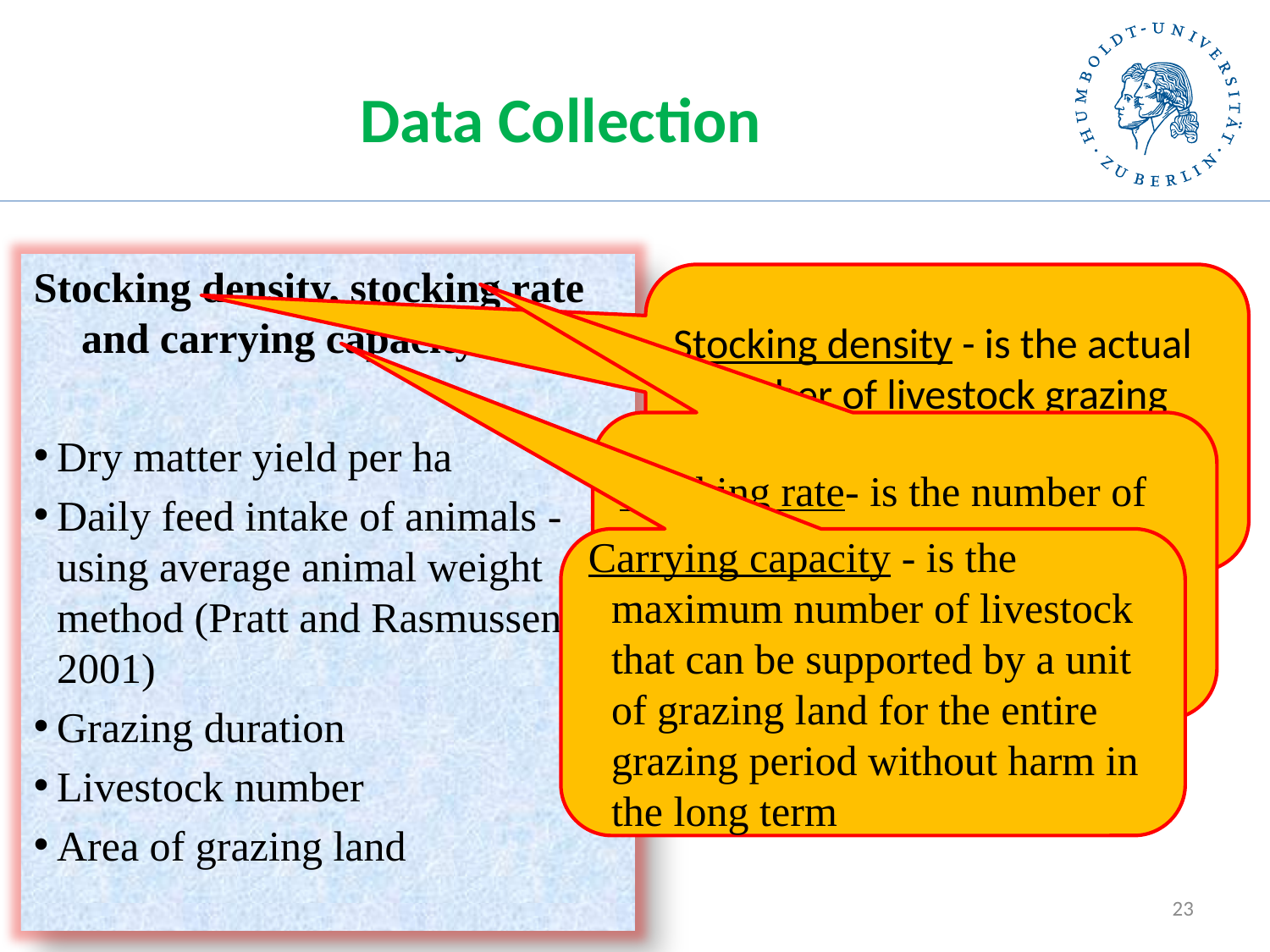

# Data Collection
Stocking density, stocking rate and carrying capacity

Dry matter yield per ha
Daily feed intake of animals -using average animal weight method (Pratt and Rasmussen, 2001)
Grazing duration
Livestock number
Area of grazing land

Stocking density - is the actual number of livestock grazing on specific area of the pasture for specified period of time
Stocking rate- is the number of livestock grazing on the entire of the pastureland for the entire grazing period
Carrying capacity - is the maximum number of livestock that can be supported by a unit of grazing land for the entire grazing period without harm in the long term
23